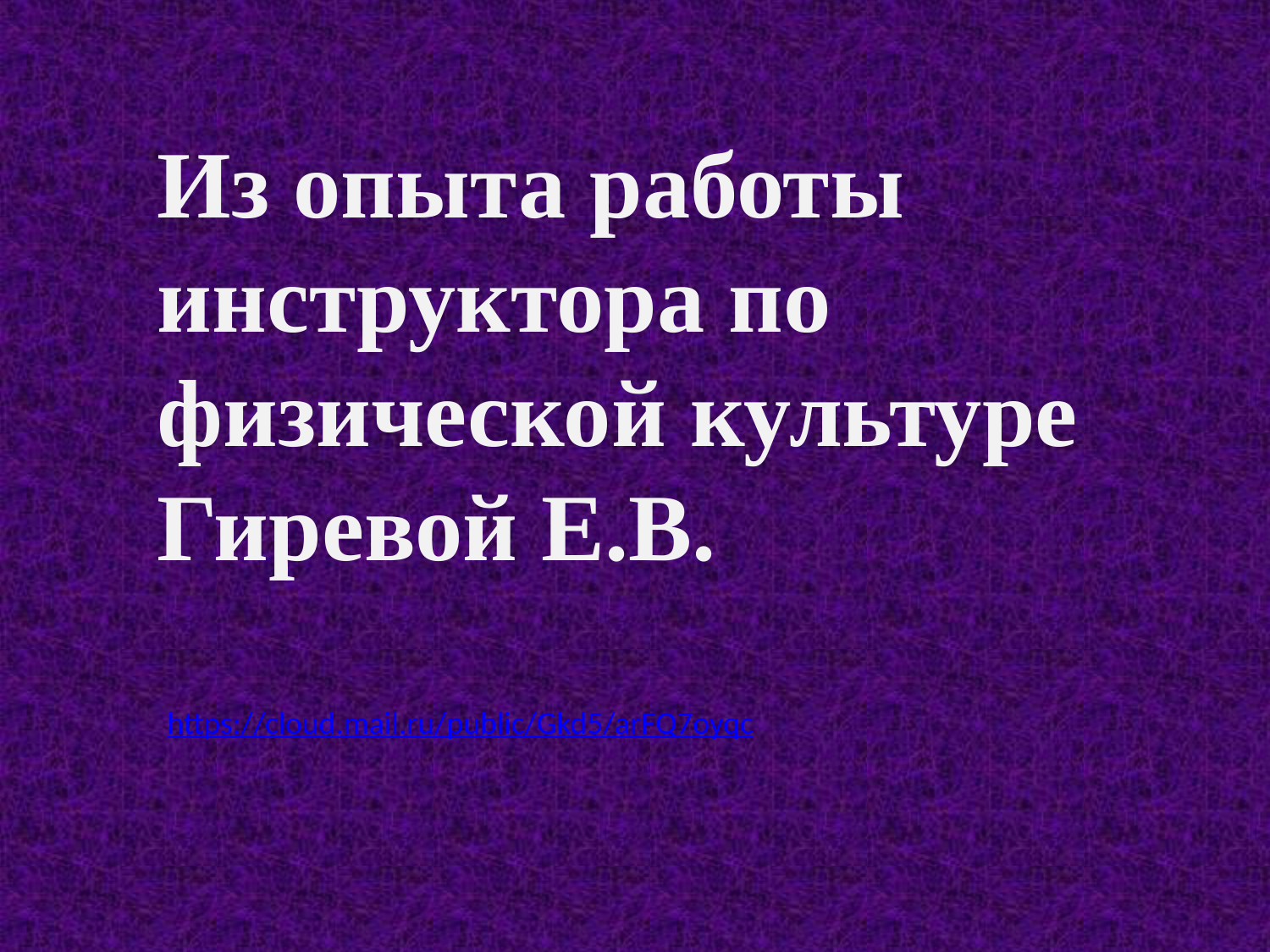

Из опыта работы инструктора по физической культуре Гиревой Е.В.
https://cloud.mail.ru/public/Gkd5/arFQ7oyqc